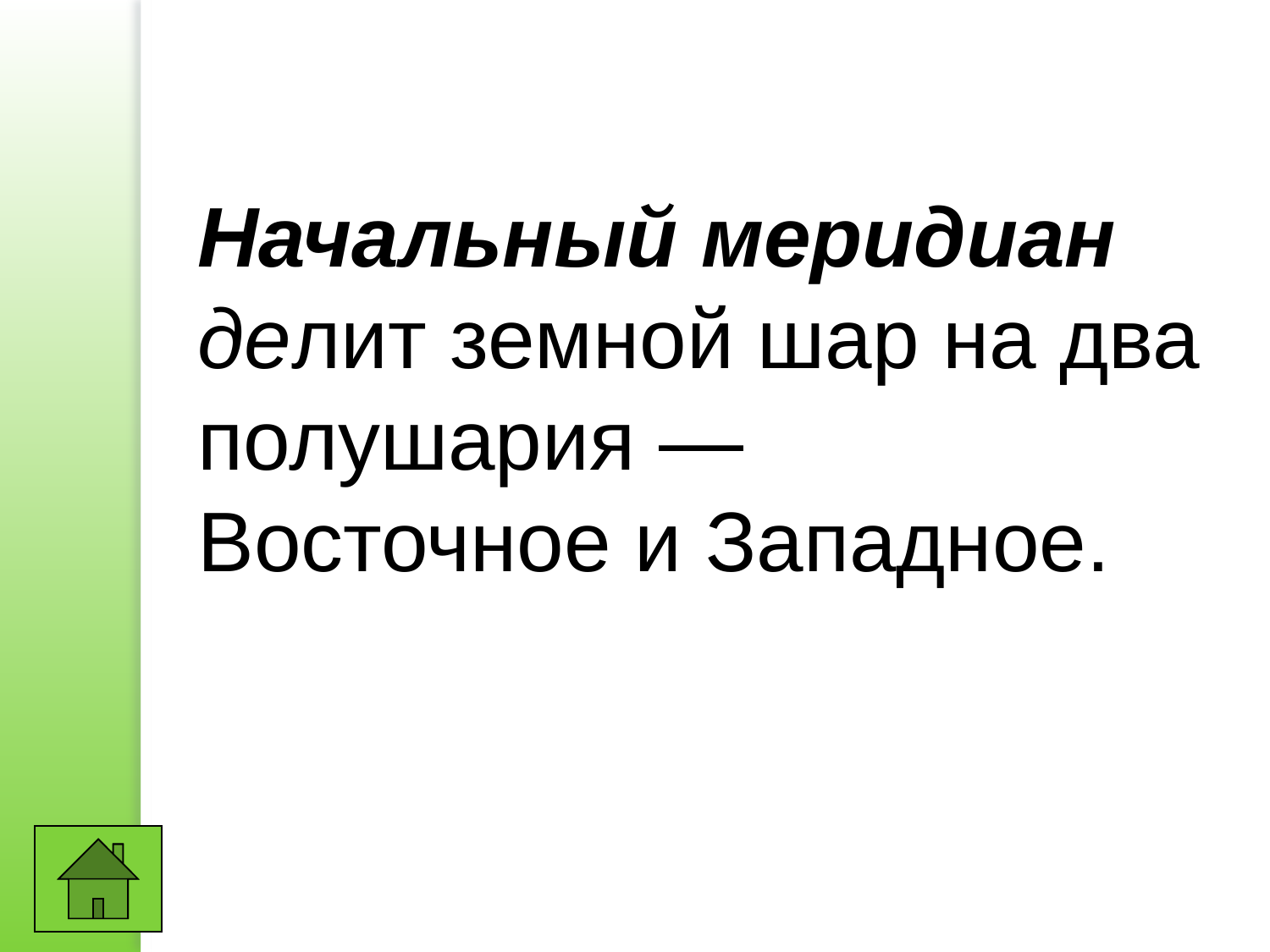

Начальный меридиан
делит земной шар на два полушария —
Восточное и Западное.